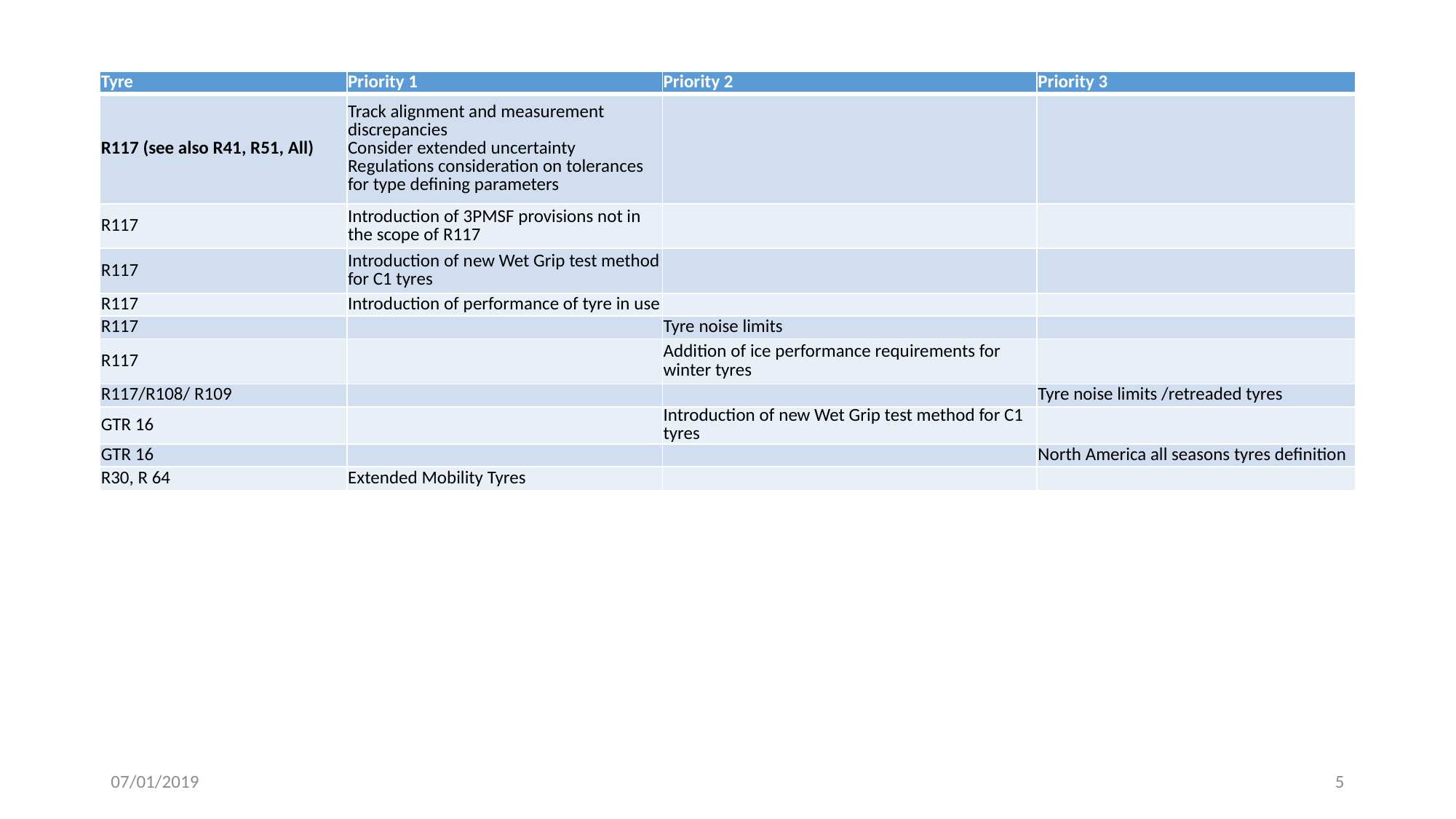

| Tyre | Priority 1 | Priority 2 | Priority 3 |
| --- | --- | --- | --- |
| R117 (see also R41, R51, All) | Track alignment and measurement discrepancies Consider extended uncertainty Regulations consideration on tolerances for type defining parameters |  |  |
| R117 | Introduction of 3PMSF provisions not in the scope of R117 |  |  |
| R117 | Introduction of new Wet Grip test method for C1 tyres |  |  |
| R117 | Introduction of performance of tyre in use |  |  |
| R117 |  | Tyre noise limits |  |
| R117 |  | Addition of ice performance requirements for winter tyres |  |
| R117/R108/ R109 |  |  | Tyre noise limits /retreaded tyres |
| GTR 16 |  | Introduction of new Wet Grip test method for C1 tyres |  |
| GTR 16 |  |  | North America all seasons tyres definition |
| R30, R 64 | Extended Mobility Tyres |  |  |
07/01/2019

5